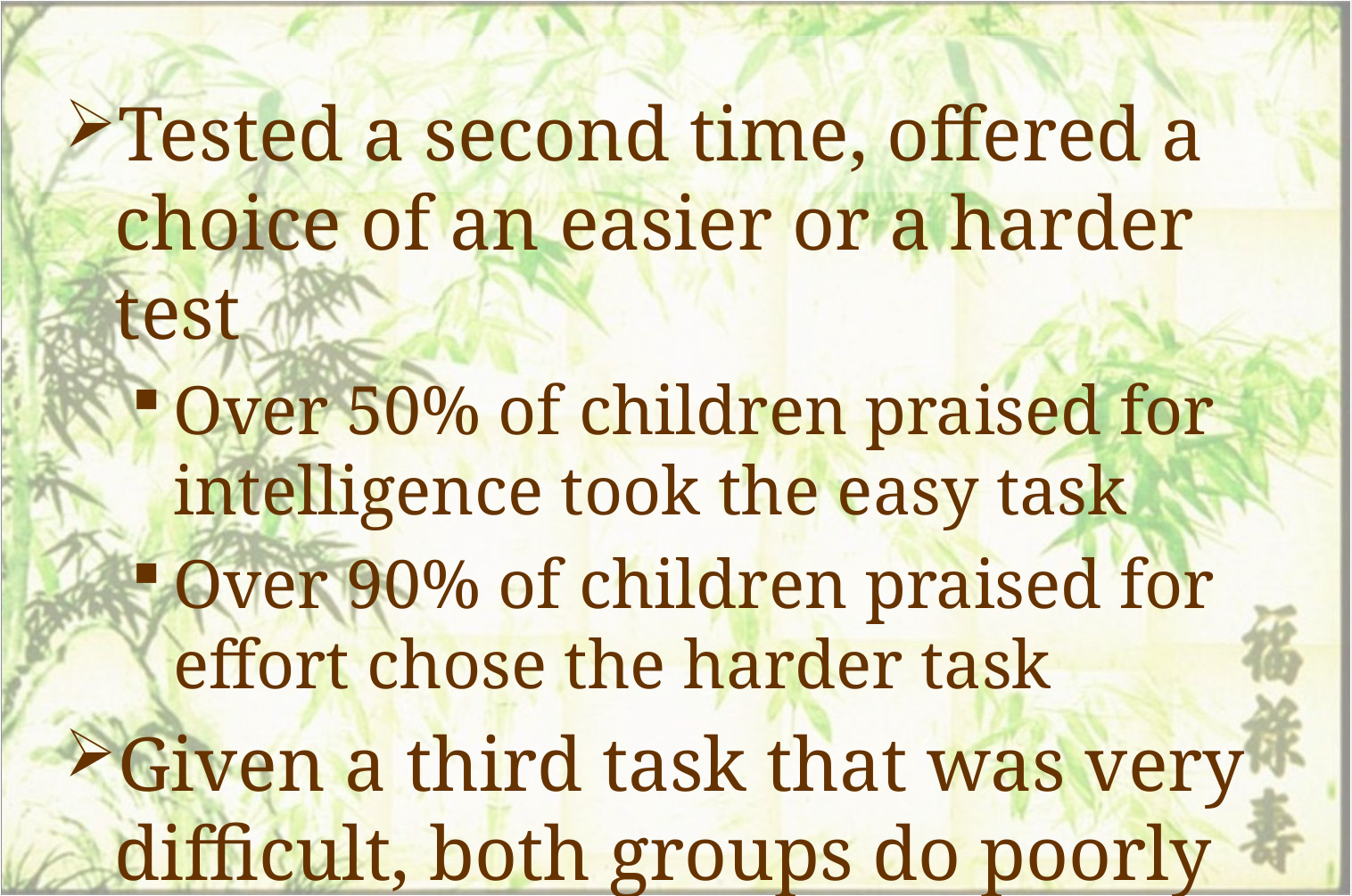

Tested a second time, offered a choice of an easier or a harder test
Over 50% of children praised for intelligence took the easy task
Over 90% of children praised for effort chose the harder task
Given a third task that was very difficult, both groups do poorly